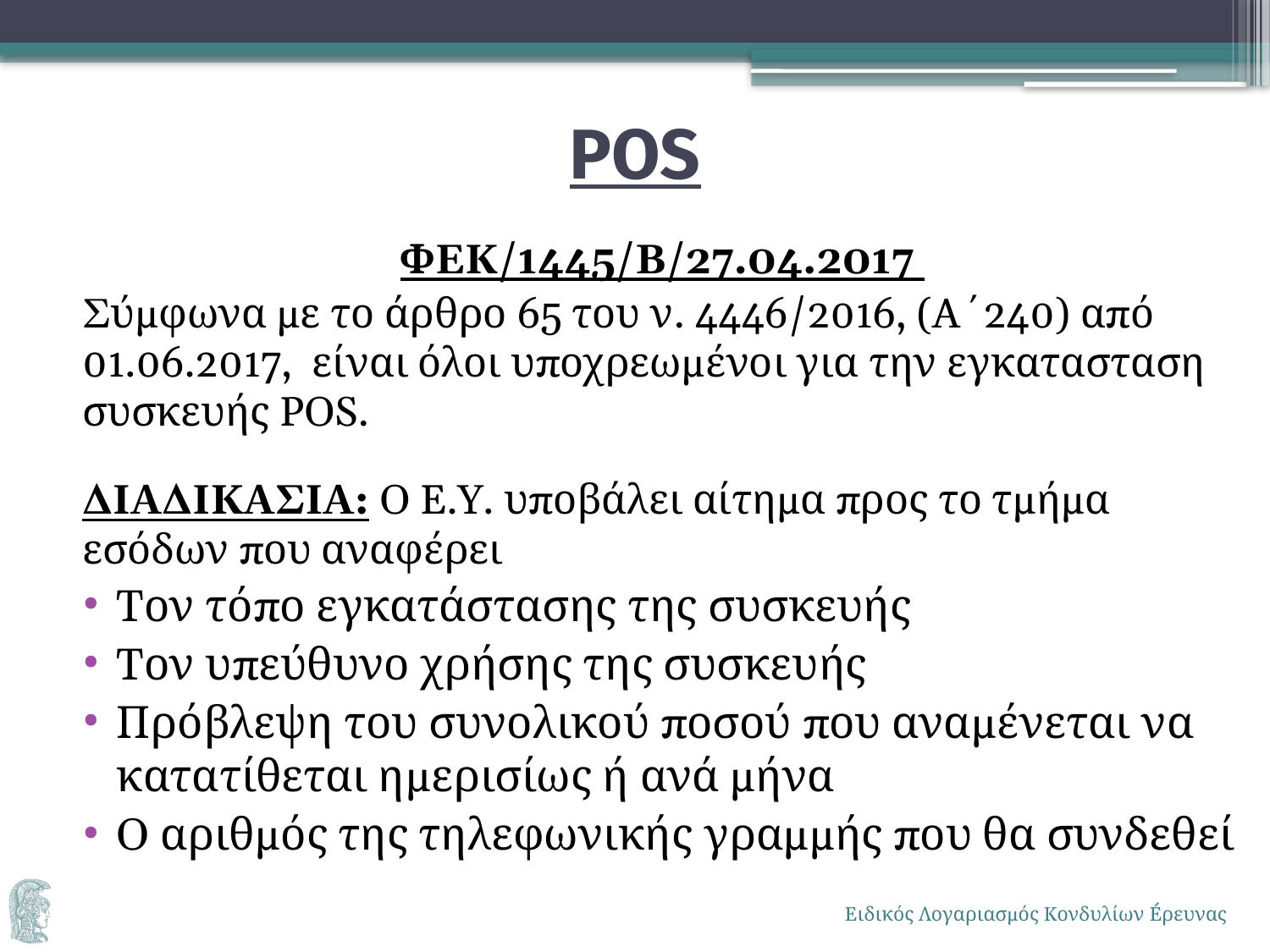

# POS
ΦΕΚ/1445/Β/27.04.2017
Σύμφωνα με το άρθρο 65 του ν. 4446/2016, (Α΄240) από 01.06.2017,  είναι όλοι υποχρεωμένοι για την εγκατασταση συσκευής POS.

ΔΙΑΔΙΚΑΣΙΑ: Ο Ε.Υ. υποβάλει αίτημα προς το τμήμα εσόδων που αναφέρει
Τον τόπο εγκατάστασης της συσκευής
Τον υπεύθυνο χρήσης της συσκευής
Πρόβλεψη του συνολικού ποσού που αναμένεται να κατατίθεται ημερισίως ή ανά μήνα
Ο αριθμός της τηλεφωνικής γραμμής που θα συνδεθεί
Ειδικός Λογαριασμός Κονδυλίων Έρευνας